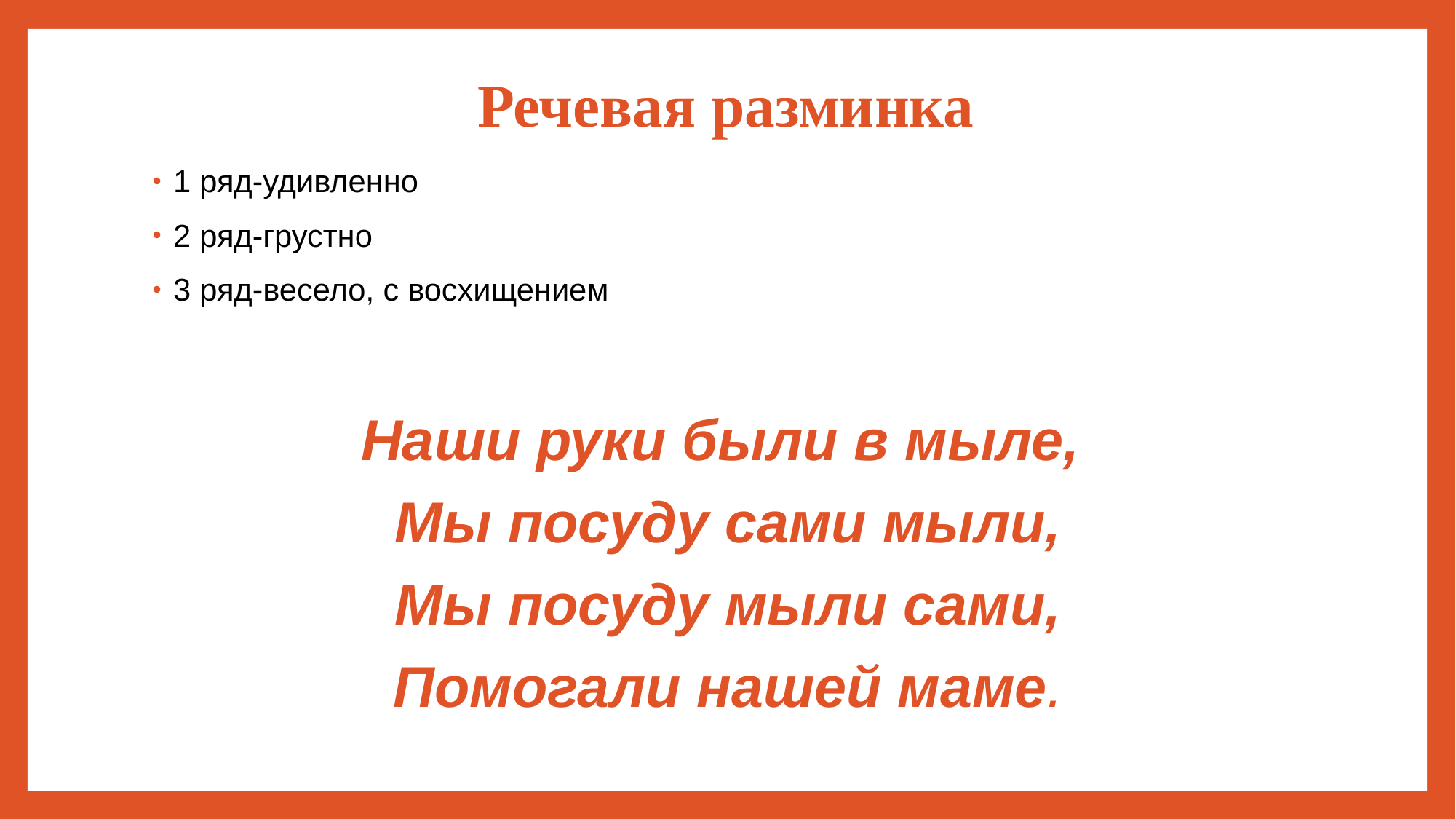

# Речевая разминка
1 ряд-удивленно
2 ряд-грустно
3 ряд-весело, с восхищением

Наши руки были в мыле,
Мы посуду сами мыли,
Мы посуду мыли сами,
Помогали нашей маме.